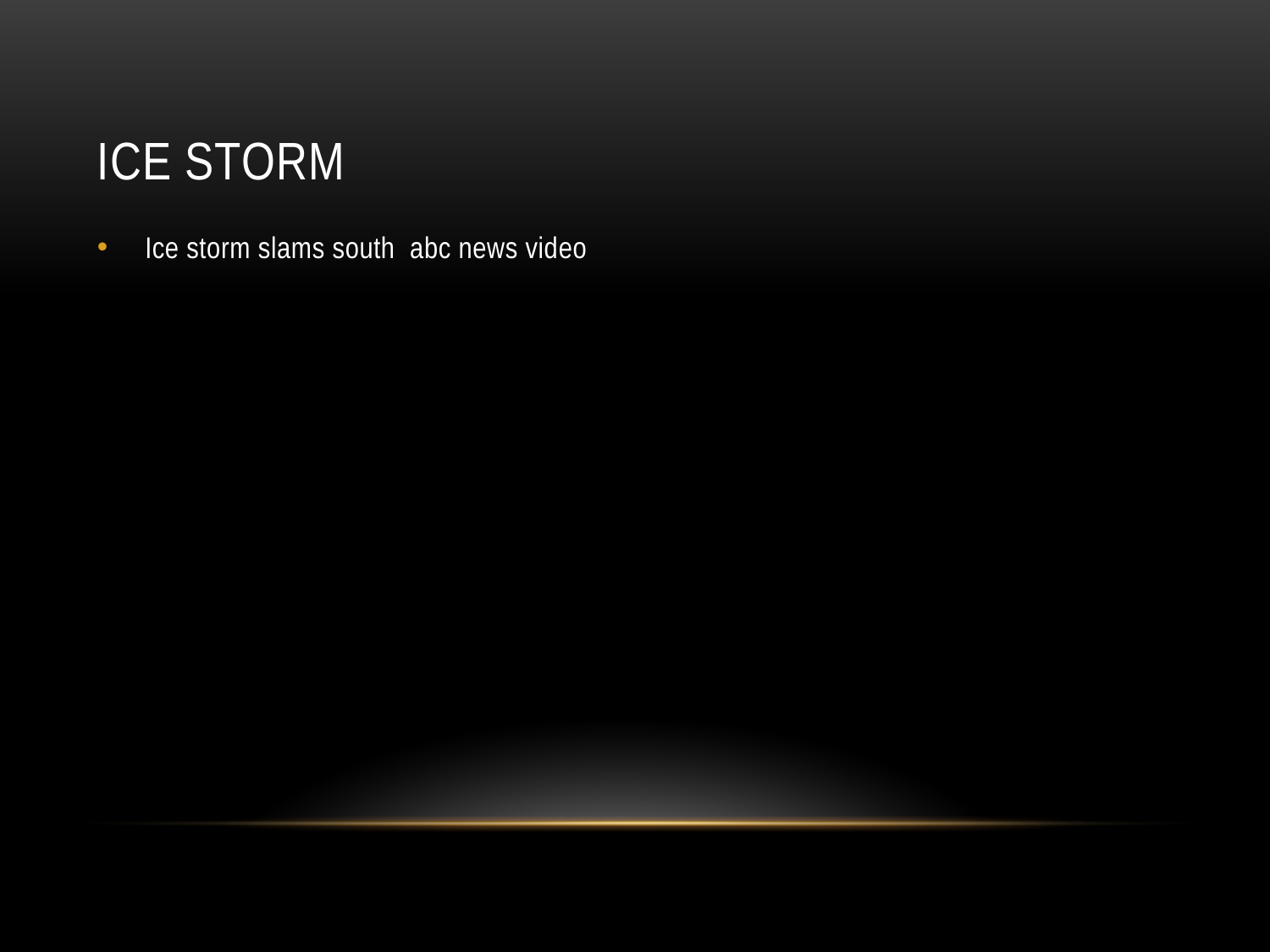

# Ice storm
Ice storm slams south  abc news video